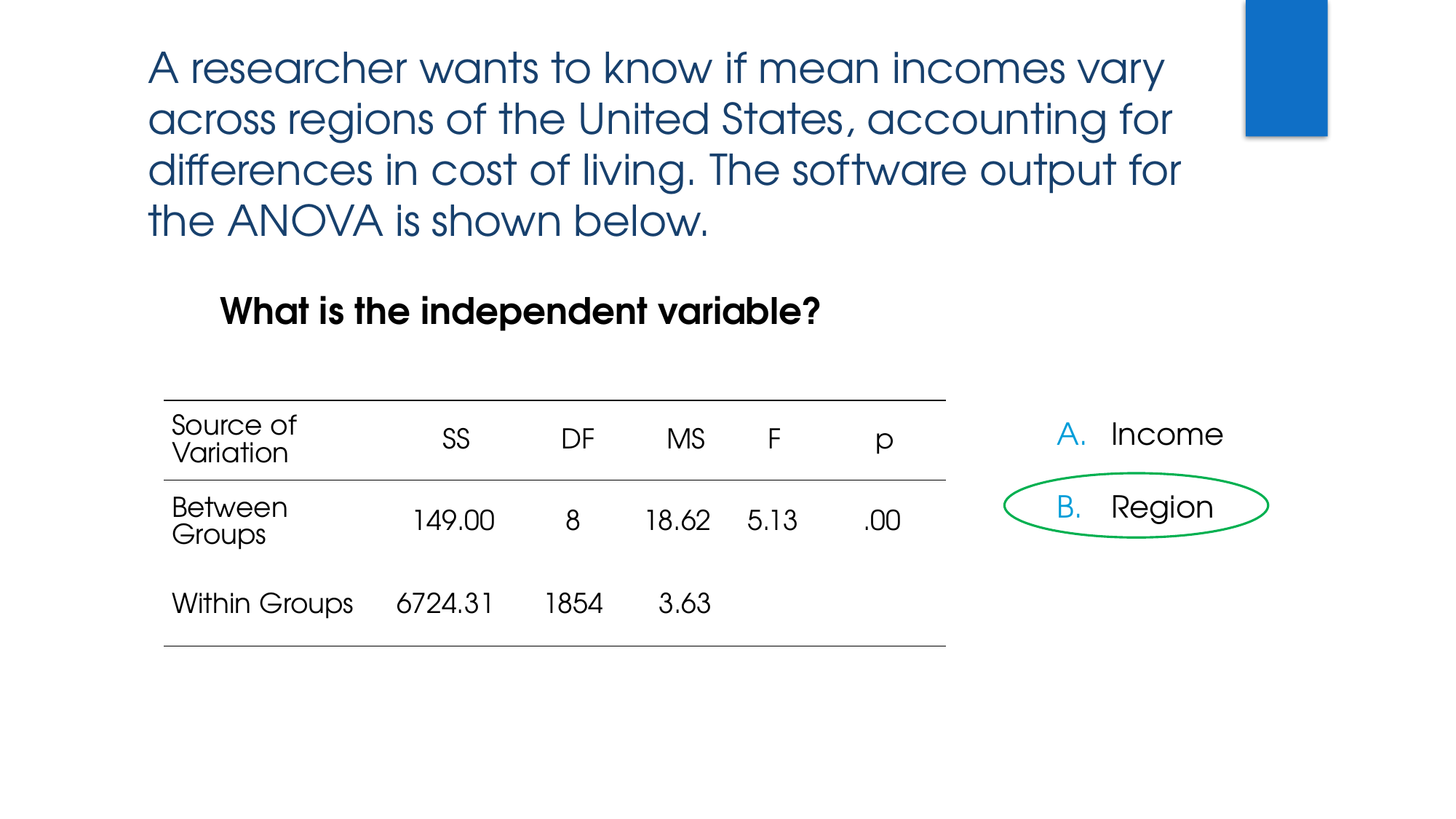

A researcher wants to know if mean incomes vary across regions of the United States, accounting for differences in cost of living. The software output for the ANOVA is shown below.
What is the independent variable?
| Source of Variation | SS | DF | MS | F | p |
| --- | --- | --- | --- | --- | --- |
| Between Groups | 149.00 | 8 | 18.62 | 5.13 | .00 |
| Within Groups | 6724.31 | 1854 | 3.63 |  |  |
Income

Region